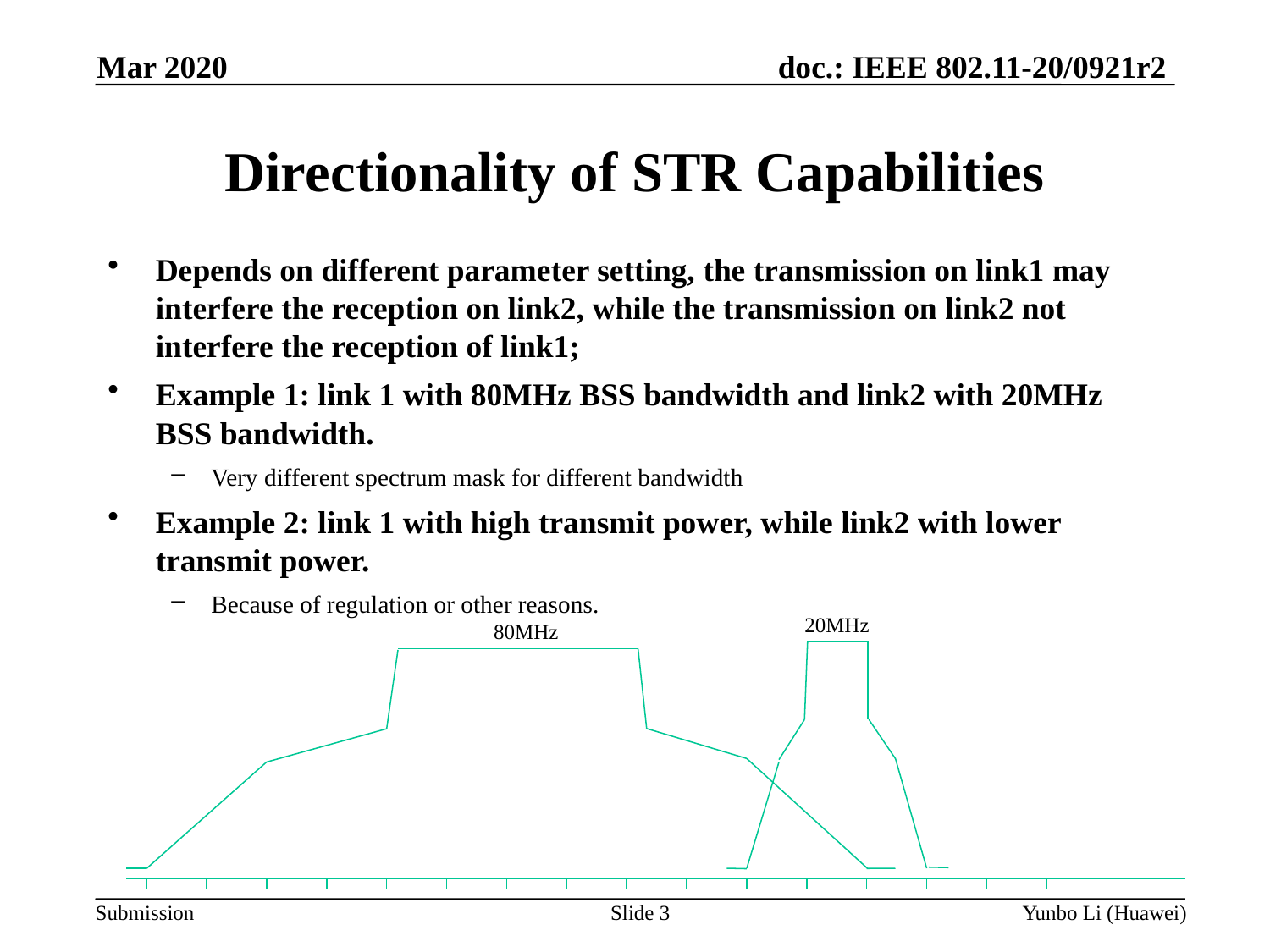

Mar 2020
Directionality of STR Capabilities
Depends on different parameter setting, the transmission on link1 may interfere the reception on link2, while the transmission on link2 not interfere the reception of link1;
Example 1: link 1 with 80MHz BSS bandwidth and link2 with 20MHz BSS bandwidth.
Very different spectrum mask for different bandwidth
Example 2: link 1 with high transmit power, while link2 with lower transmit power.
Because of regulation or other reasons.

20MHz
80MHz
Slide 3
Yunbo Li (Huawei)